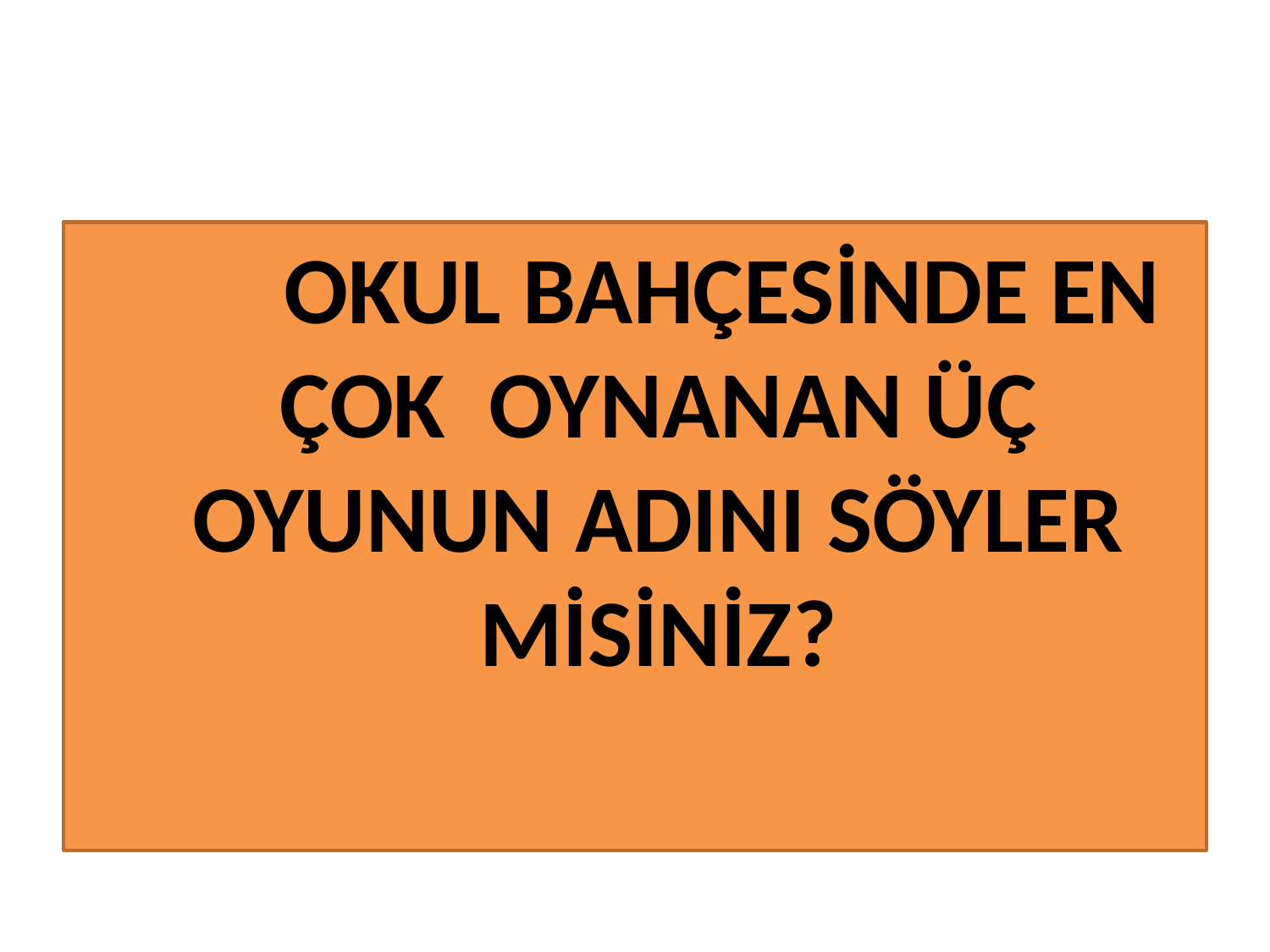

OKUL BAHÇESİNDE EN ÇOK  OYNANAN ÜÇ OYUNUN ADINI SÖYLER MİSİNİZ?